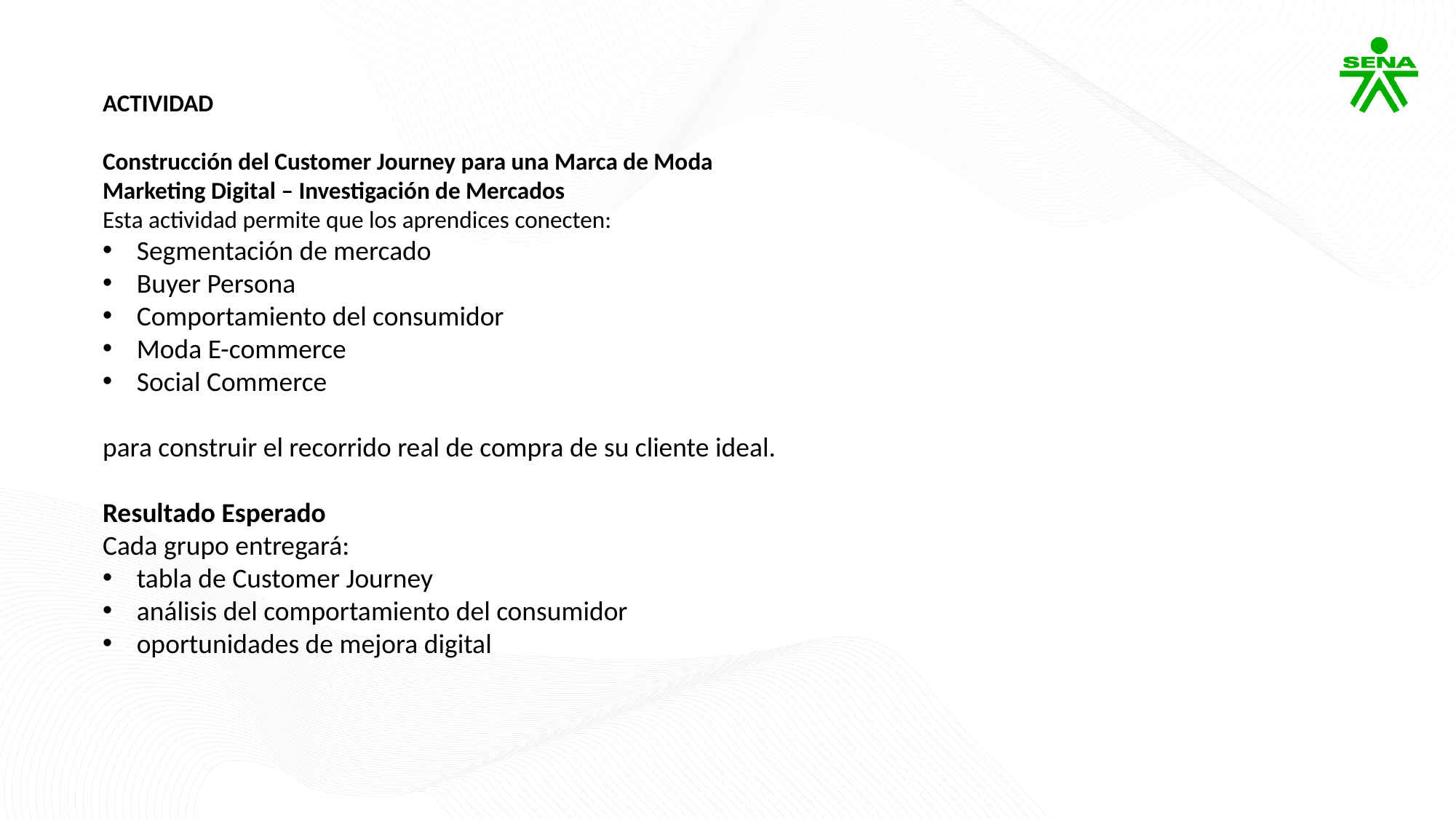

ACTIVIDAD

Construcción del Customer Journey para una Marca de Moda
Marketing Digital – Investigación de Mercados
Esta actividad permite que los aprendices conecten:
Segmentación de mercado
Buyer Persona
Comportamiento del consumidor
Moda E-commerce
Social Commerce

para construir el recorrido real de compra de su cliente ideal.

Resultado Esperado
Cada grupo entregará:
tabla de Customer Journey
análisis del comportamiento del consumidor
oportunidades de mejora digital